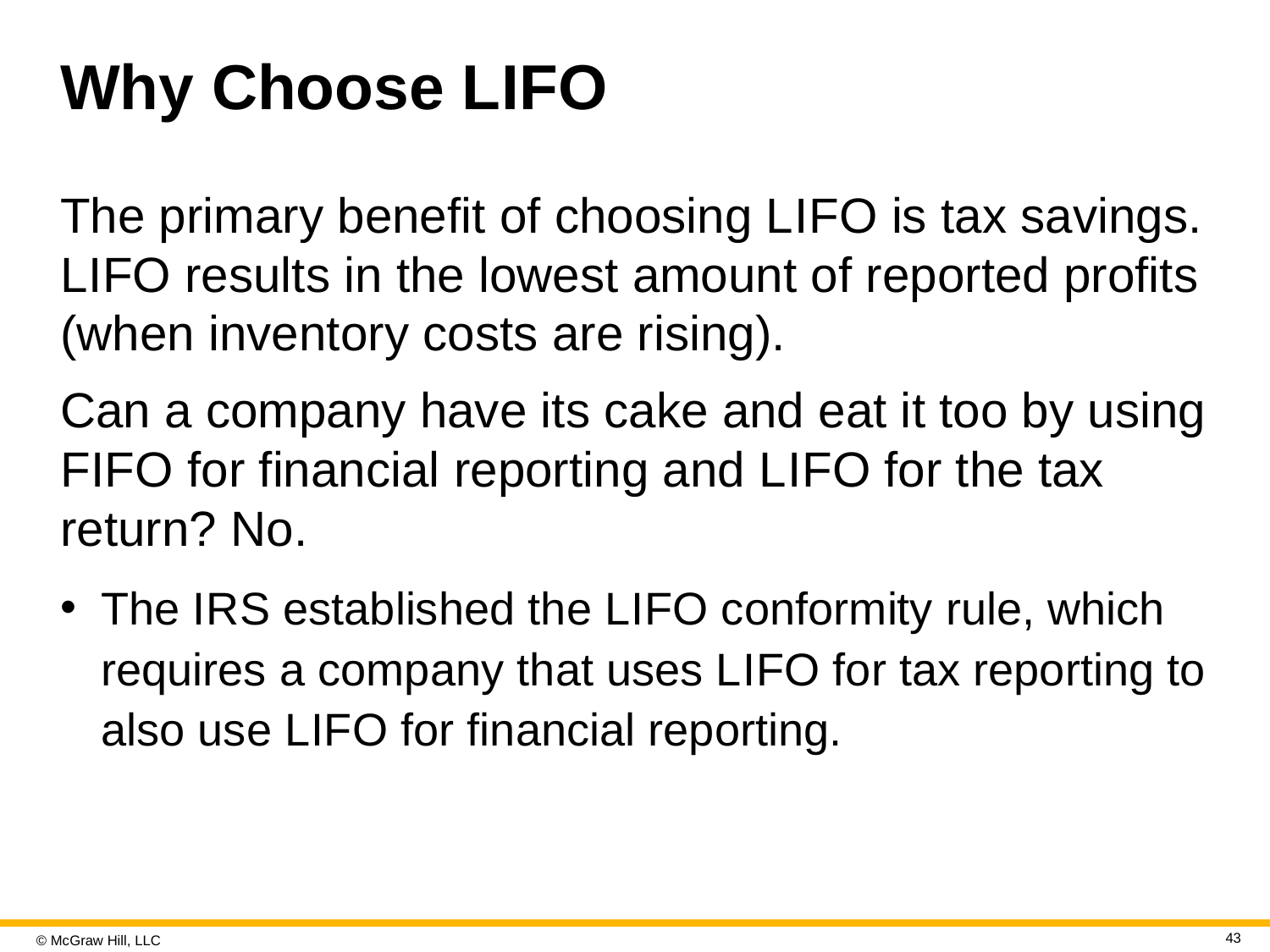

# Why Choose L I F O
The primary benefit of choosing L I F O is tax savings. L I F O results in the lowest amount of reported profits (when inventory costs are rising).
Can a company have its cake and eat it too by using F I F O for financial reporting and L I F O for the tax return? No.
The I R S established the L I F O conformity rule, which requires a company that uses L I F O for tax reporting to also use L I F O for financial reporting.
43